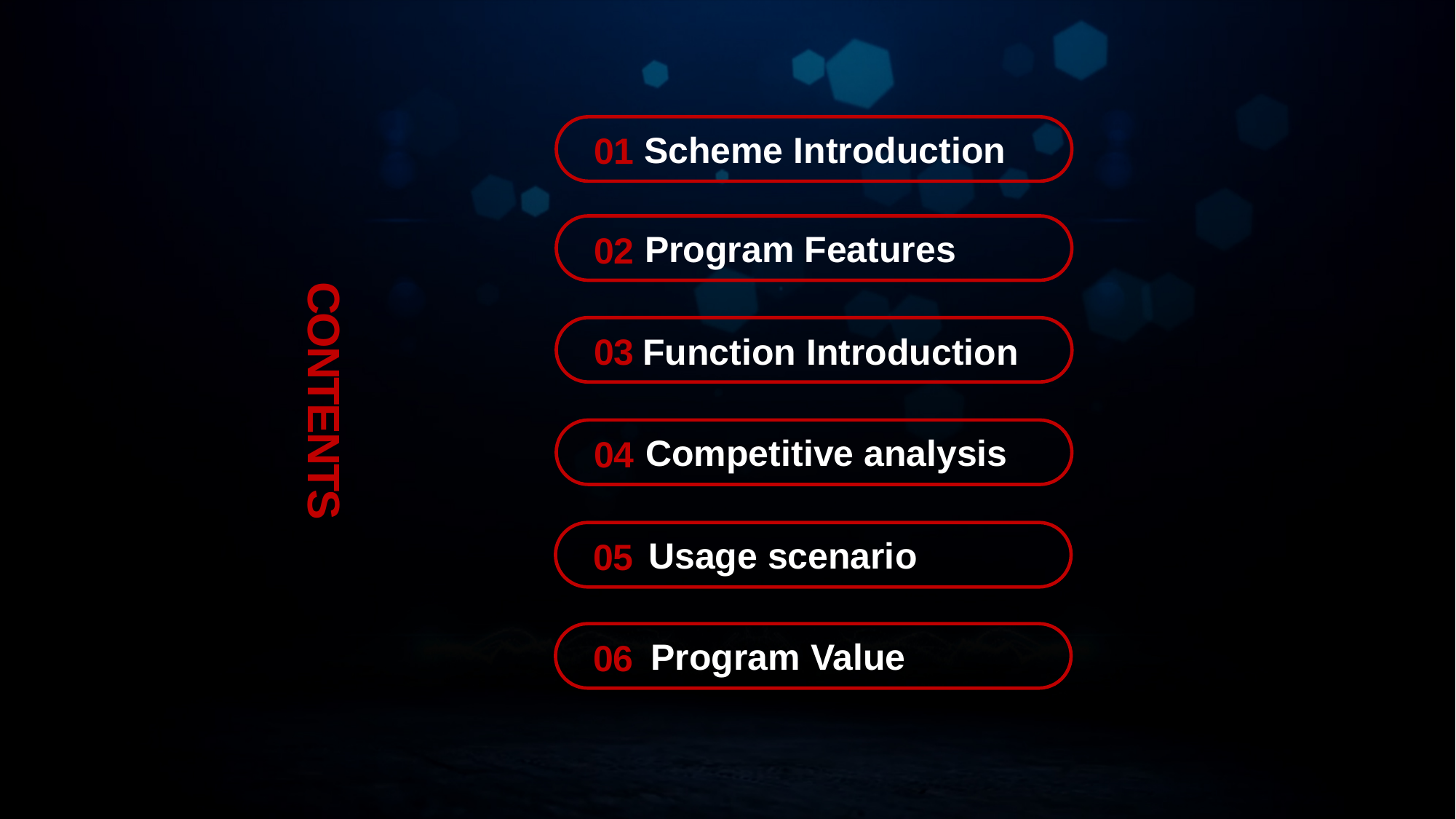

Scheme Introduction
01

Program Features
02
CONTENTS

03
Function Introduction

Competitive analysis
04

Usage scenario
05

Program Value
06